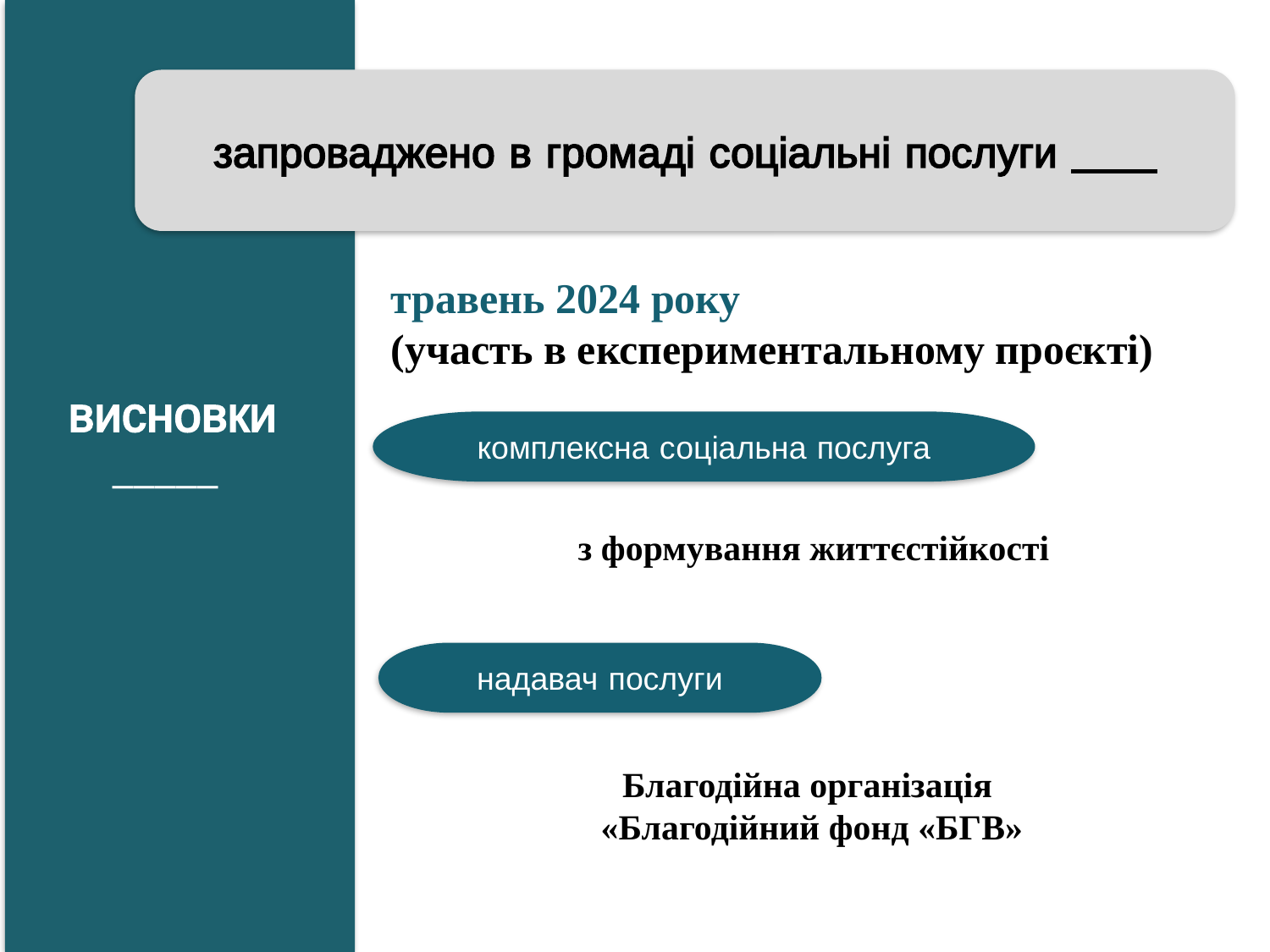

запроваджено в громаді соціальні послуги ____
травень 2024 року
(участь в експериментальному проєкті)
висновки
_____
комплексна соціальна послуга
з формування життєстійкості
надавач послуги
Благодійна організація
«Благодійний фонд «БГВ»